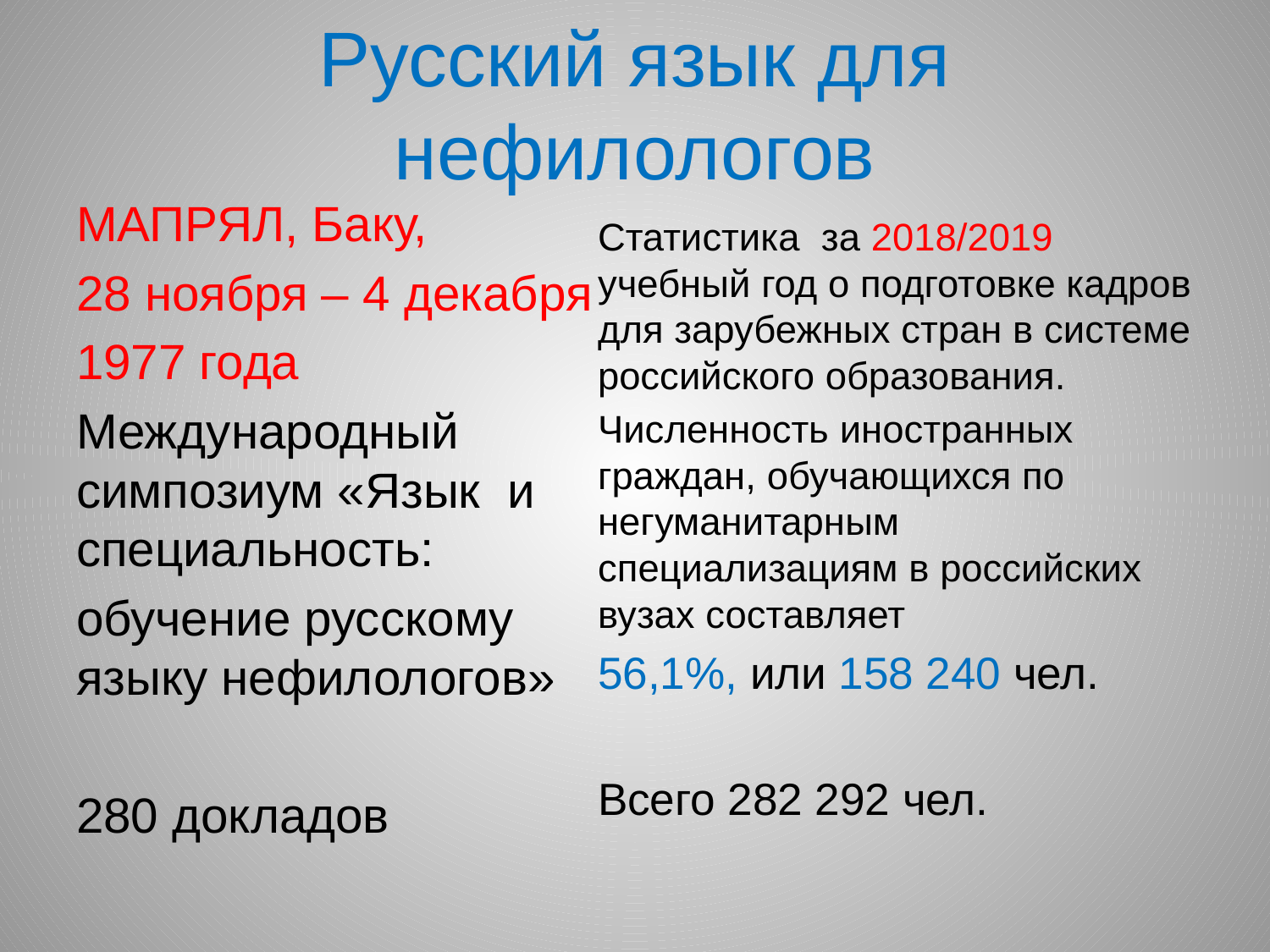

# Русский язык для нефилологов
МАПРЯЛ, Баку,
28 ноября – 4 декабря
1977 года
Международный симпозиум «Язык  и специальность:
обучение русскому языку нефилологов»

280 докладов

Статистика  за 2018/2019 учебный год о подготовке кадров для зарубежных стран в системе российского образования.
Численность иностранных граждан, обучающихся по негуманитарным специализациям в российских вузах составляет
56,1%, или 158 240 чел.

Всего 282 292 чел.